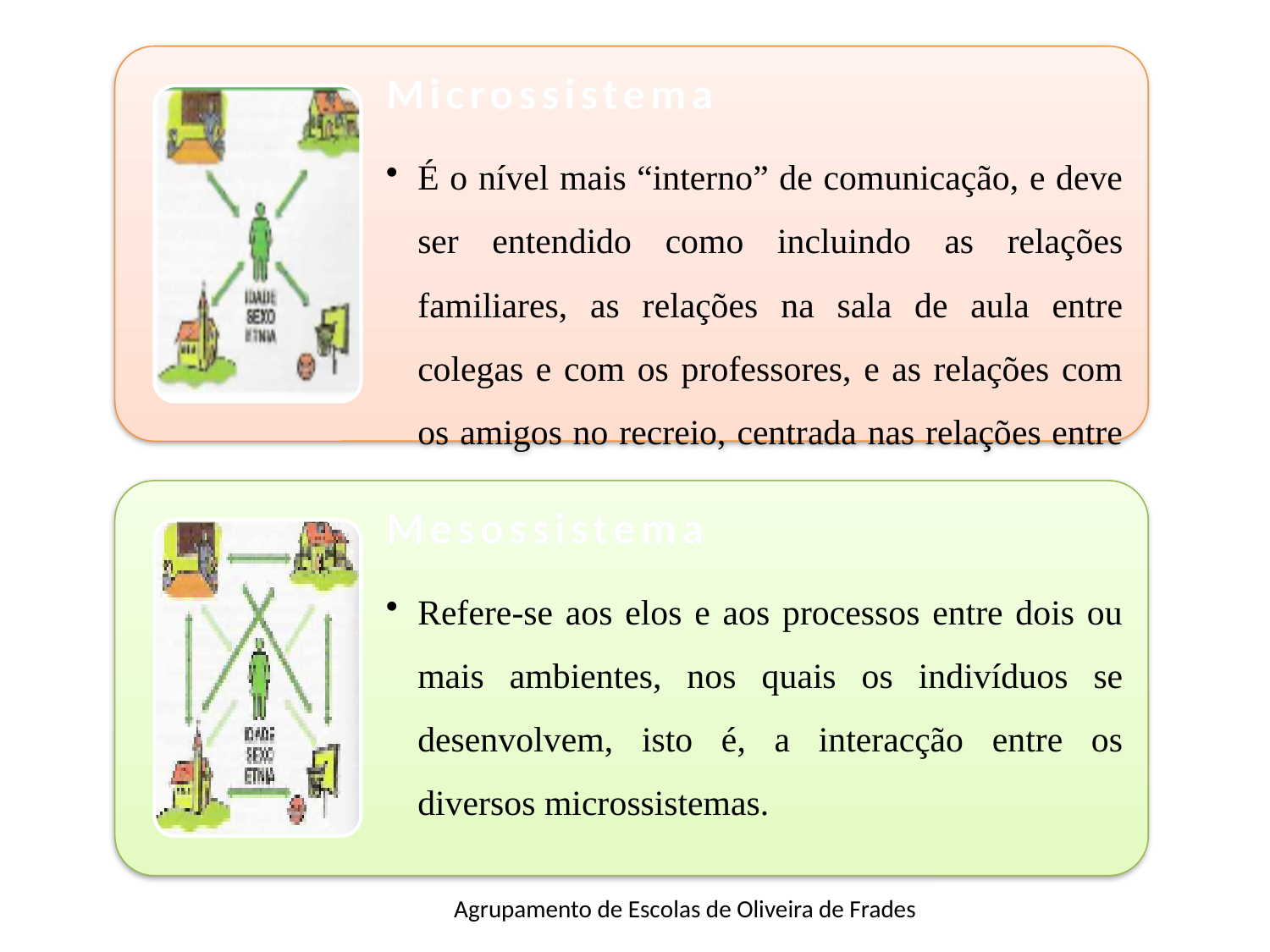

Microssistema
É o nível mais “interno” de comunicação, e deve ser entendido como incluindo as relações familiares, as relações na sala de aula entre colegas e com os professores, e as relações com os amigos no recreio, centrada nas relações entre pares.
Mesossistema
Refere-se aos elos e aos processos entre dois ou mais ambientes, nos quais os indivíduos se desenvolvem, isto é, a interacção entre os diversos microssistemas.
Microssistema
Agrupamento de Escolas de Oliveira de Frades